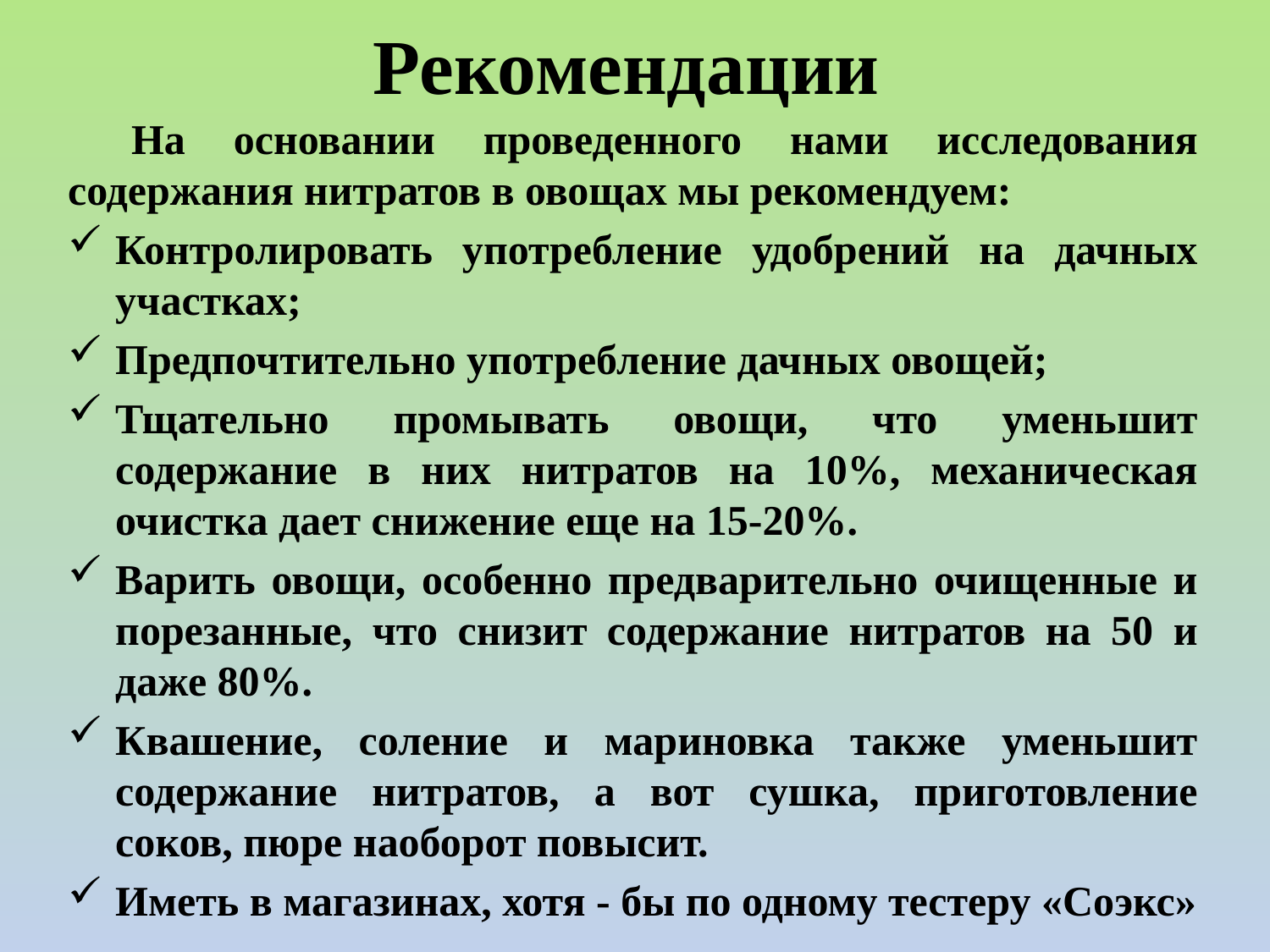

# Рекомендации
На основании проведенного нами исследования содержания нитратов в овощах мы рекомендуем:
Контролировать употребление удобрений на дачных участках;
Предпочтительно употребление дачных овощей;
Тщательно промывать овощи, что уменьшит содержание в них нитратов на 10%, механическая очистка дает снижение еще на 15-20%.
Варить овощи, особенно предварительно очищенные и порезанные, что снизит содержание нитратов на 50 и даже 80%.
Квашение, соление и мариновка также уменьшит содержание нитратов, а вот сушка, приготовление соков, пюре наоборот повысит.
Иметь в магазинах, хотя - бы по одному тестеру «Соэкс»